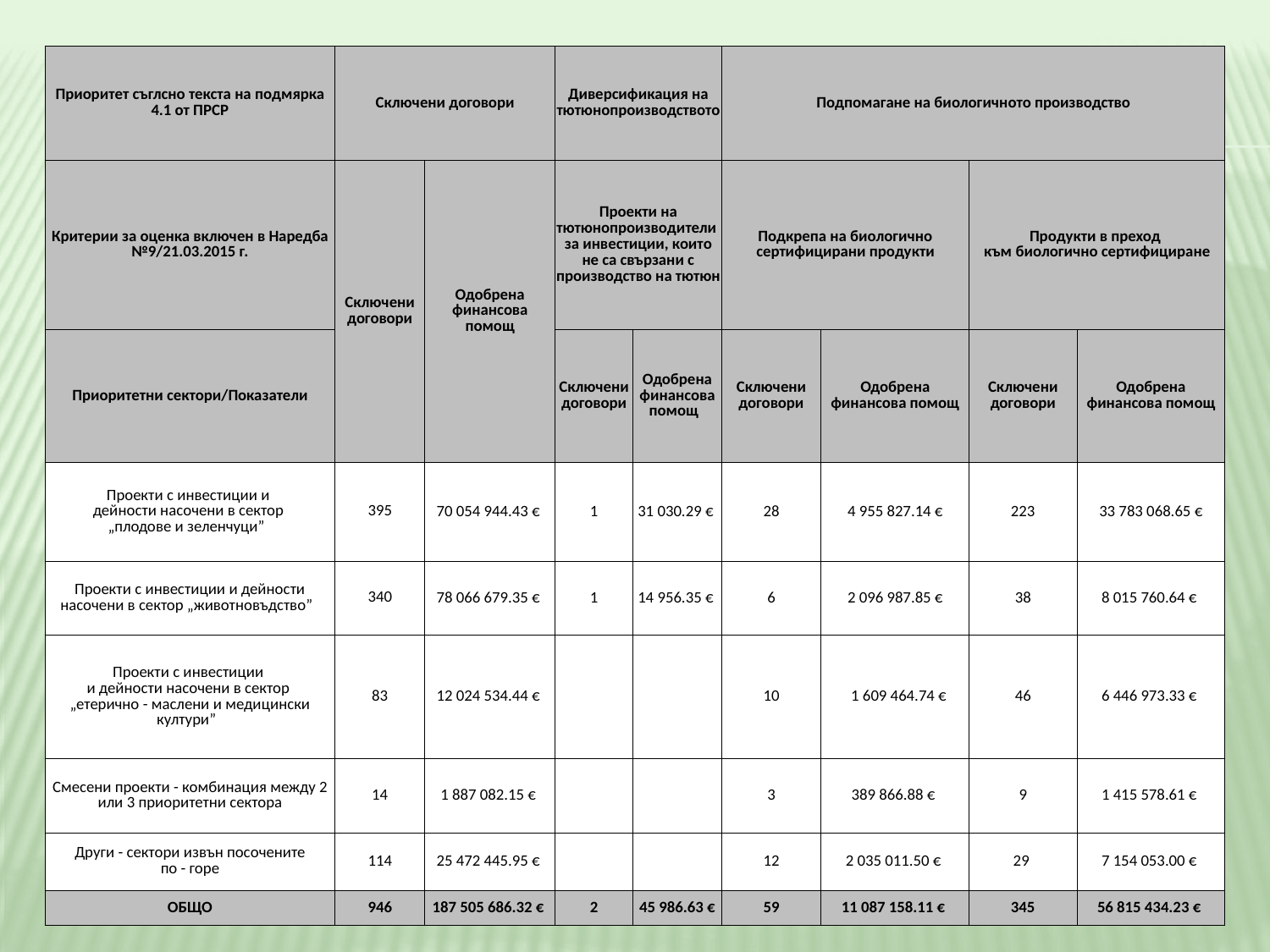

| Приоритет съглсно текста на подмярка 4.1 от ПРСР | Сключени договори |  | Диверсификация на тютюнопроизводството |  | Подпомагане на биологичното производство |  |  |  |
| --- | --- | --- | --- | --- | --- | --- | --- | --- |
| Критерии за оценка включен в Наредба №9/21.03.2015 г. | Сключени договори | Одобрена финансова помощ | Проекти на тютюнопроизводители за инвестиции, които не са свързани с производство на тютюн |  | Подкрепа на биологично сертифицирани продукти |  | Продукти в преход към биологично сертифициране |  |
| Приоритетни сектори/Показатели |  |  | Сключени договори | Одобрена финансова помощ | Сключени договори | Одобрена финансова помощ | Сключени договори | Одобрена финансова помощ |
| Проекти с инвестиции и дейности насочени в сектор „плодове и зеленчуци” | 395 | 70 054 944.43 € | 1 | 31 030.29 € | 28 | 4 955 827.14 € | 223 | 33 783 068.65 € |
| Проекти с инвестиции и дейности насочени в сектор „животновъдство” | 340 | 78 066 679.35 € | 1 | 14 956.35 € | 6 | 2 096 987.85 € | 38 | 8 015 760.64 € |
| Проекти с инвестиции и дейности насочени в сектор „етерично - маслени и медицински култури” | 83 | 12 024 534.44 € |  |  | 10 | 1 609 464.74 € | 46 | 6 446 973.33 € |
| Смесени проекти - комбинация между 2 или 3 приоритетни сектора | 14 | 1 887 082.15 € |  |  | 3 | 389 866.88 € | 9 | 1 415 578.61 € |
| Други - сектори извън посочените по - горе | 114 | 25 472 445.95 € |  |  | 12 | 2 035 011.50 € | 29 | 7 154 053.00 € |
| ОБЩО | 946 | 187 505 686.32 € | 2 | 45 986.63 € | 59 | 11 087 158.11 € | 345 | 56 815 434.23 € |
#